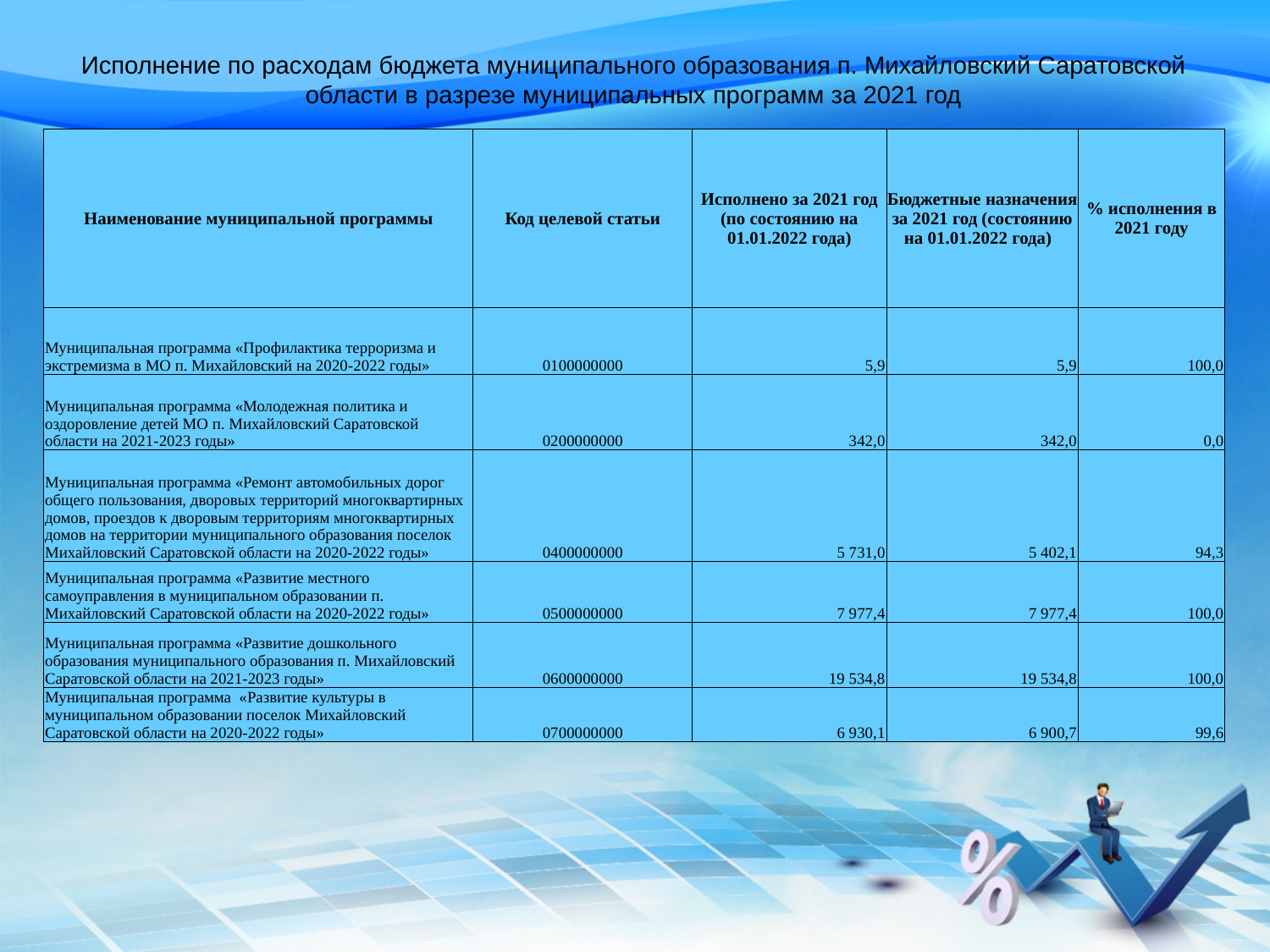

# Исполнение по расходам бюджета муниципального образования п. Михайловский Саратовской области в разрезе муниципальных программ за 2021 год
| Наименование муниципальной программы | Код целевой статьи | Исполнено за 2021 год (по состоянию на 01.01.2022 года) | Бюджетные назначения за 2021 год (состоянию на 01.01.2022 года) | % исполнения в 2021 году |
| --- | --- | --- | --- | --- |
| Муниципальная программа «Профилактика терроризма и экстремизма в МО п. Михайловский на 2020-2022 годы» | 0100000000 | 5,9 | 5,9 | 100,0 |
| Муниципальная программа «Молодежная политика и оздоровление детей МО п. Михайловский Саратовской области на 2021-2023 годы» | 0200000000 | 342,0 | 342,0 | 0,0 |
| Муниципальная программа «Ремонт автомобильных дорог общего пользования, дворовых территорий многоквартирных домов, проездов к дворовым территориям многоквартирных домов на территории муниципального образования поселок Михайловский Саратовской области на 2020-2022 годы» | 0400000000 | 5 731,0 | 5 402,1 | 94,3 |
| Муниципальная программа «Развитие местного самоуправления в муниципальном образовании п. Михайловский Саратовской области на 2020-2022 годы» | 0500000000 | 7 977,4 | 7 977,4 | 100,0 |
| Муниципальная программа «Развитие дошкольного образования муниципального образования п. Михайловский Саратовской области на 2021-2023 годы» | 0600000000 | 19 534,8 | 19 534,8 | 100,0 |
| Муниципальная программа «Развитие культуры в муниципальном образовании поселок Михайловский Саратовской области на 2020-2022 годы» | 0700000000 | 6 930,1 | 6 900,7 | 99,6 |